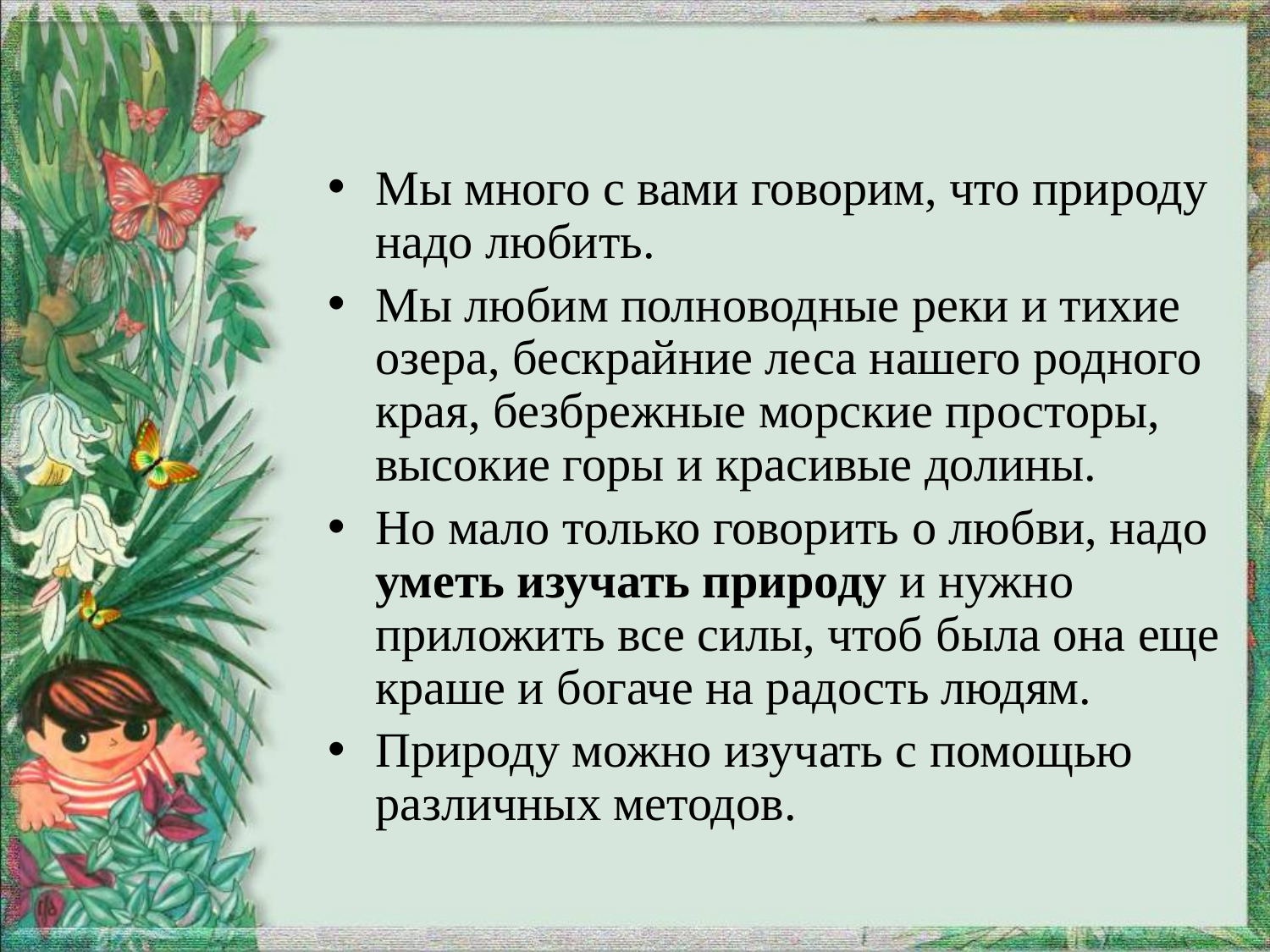

Мы много с вами говорим, что природу надо любить.
Мы любим полноводные реки и тихие озера, бескрайние леса нашего родного края, безбрежные морские просторы, высокие горы и красивые долины.
Но мало только говорить о любви, надо уметь изучать природу и нужно приложить все силы, чтоб была она еще краше и богаче на радость людям.
Природу можно изучать с помощью различных методов.